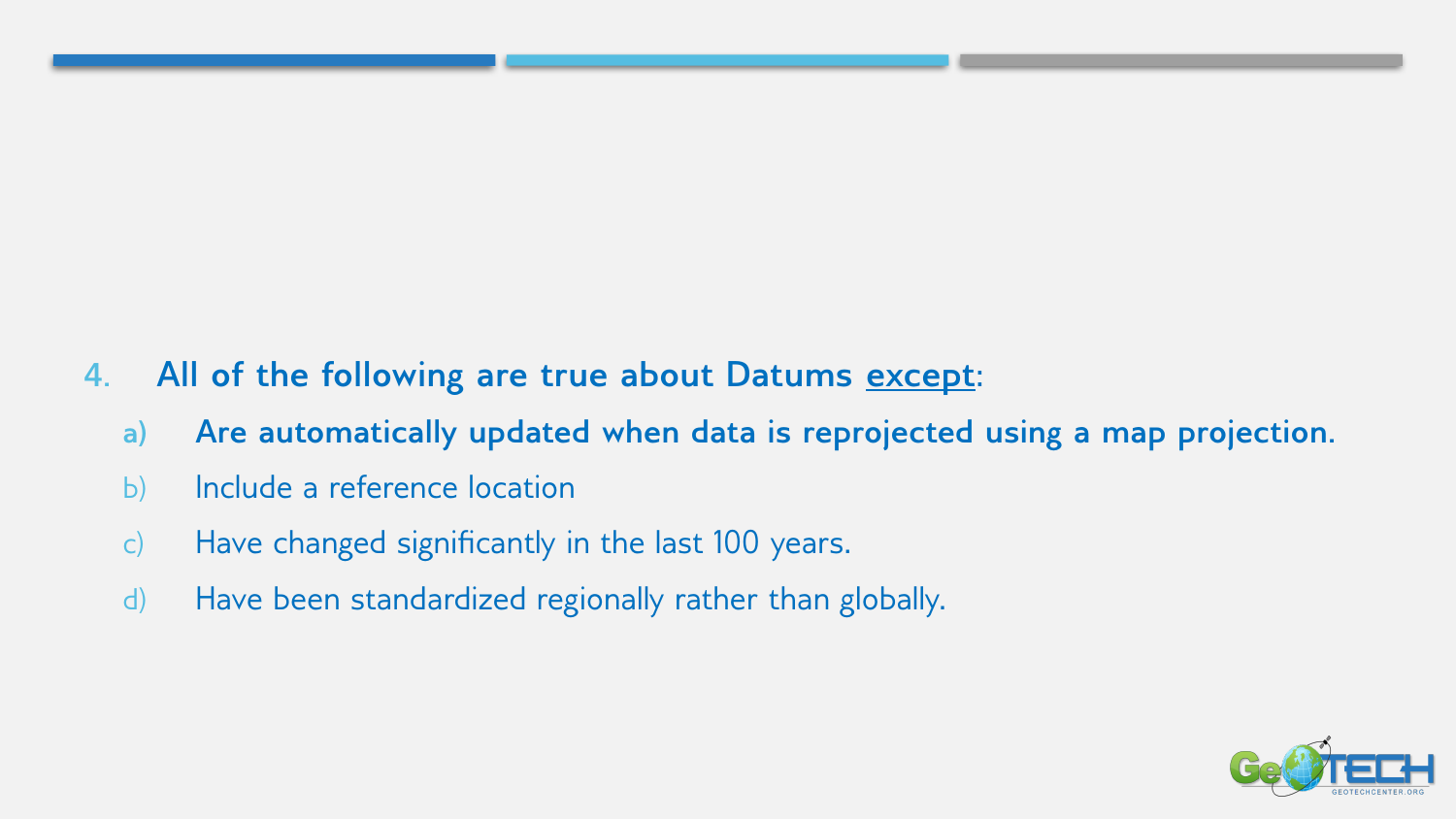

#
All of the following are true about Datums except:
Are automatically updated when data is reprojected using a map projection.
Include a reference location
Have changed significantly in the last 100 years.
Have been standardized regionally rather than globally.